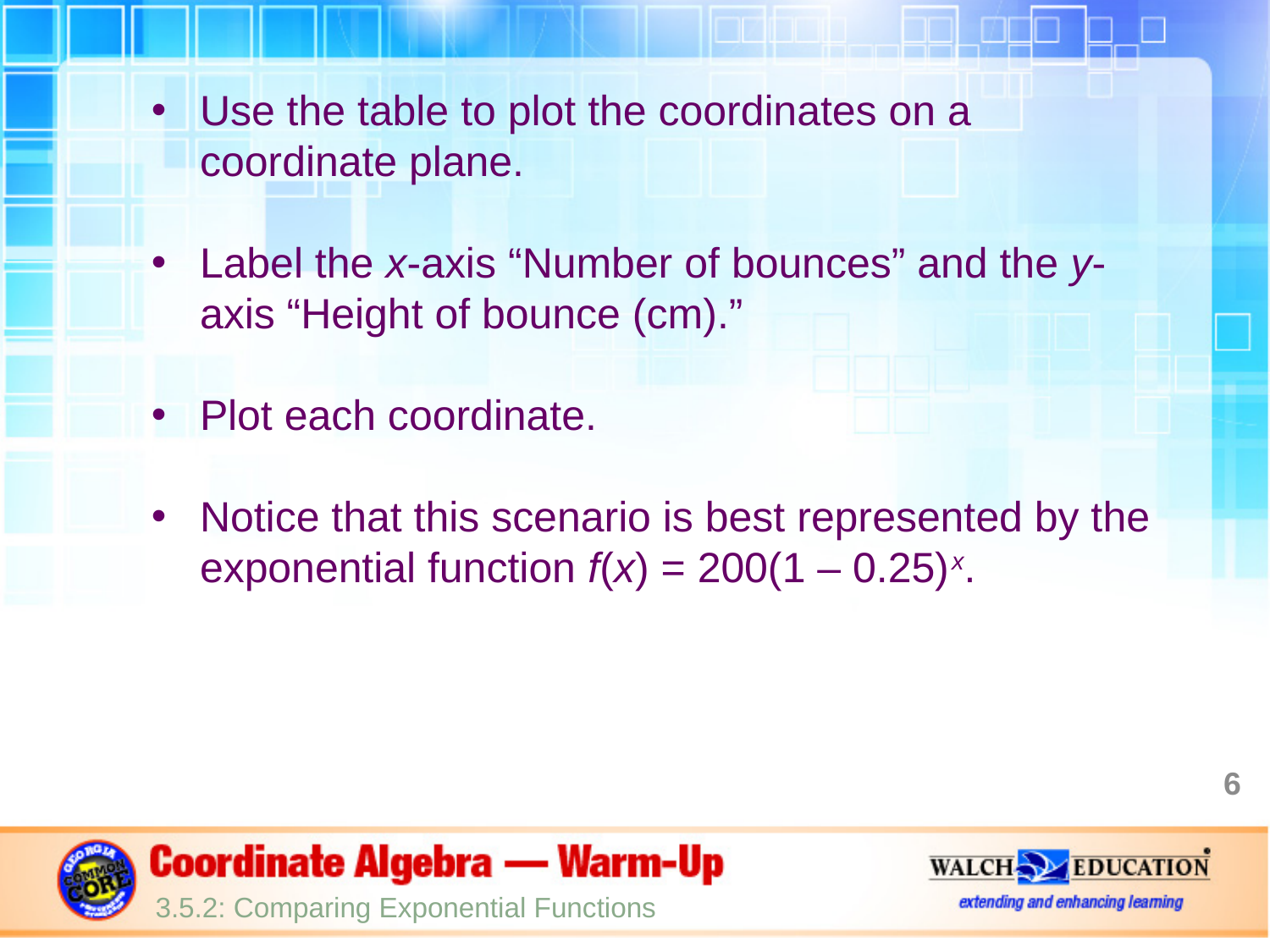

Use the table to plot the coordinates on a coordinate plane.

Label the x-axis “Number of bounces” and the y-axis “Height of bounce (cm).”

Plot each coordinate.

Notice that this scenario is best represented by the exponential function f(x) = 200(1 – 0.25) x.

6

3.5.2: Comparing Exponential Functions